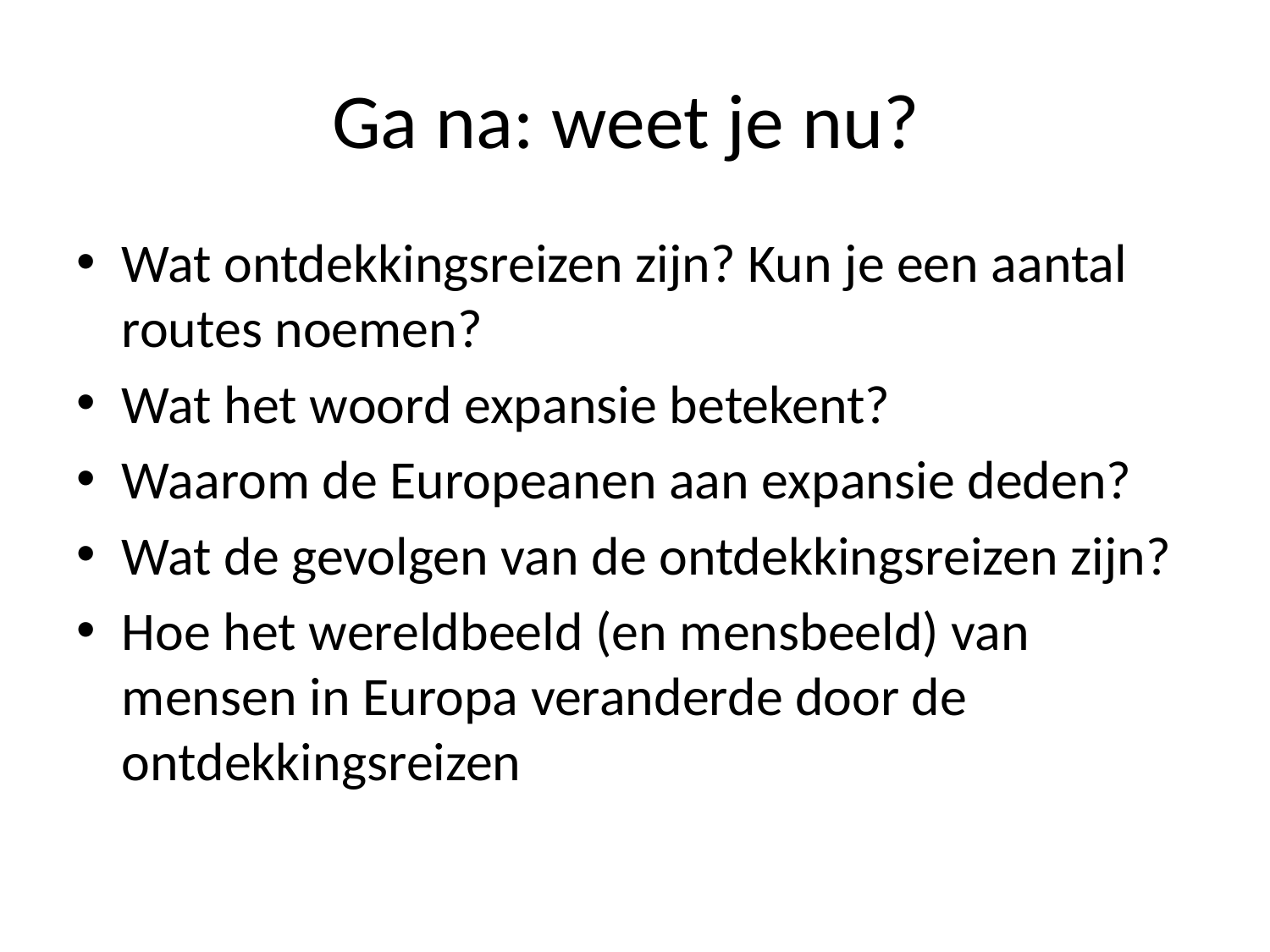

# Ga na: weet je nu?
Wat ontdekkingsreizen zijn? Kun je een aantal routes noemen?
Wat het woord expansie betekent?
Waarom de Europeanen aan expansie deden?
Wat de gevolgen van de ontdekkingsreizen zijn?
Hoe het wereldbeeld (en mensbeeld) van mensen in Europa veranderde door de ontdekkingsreizen